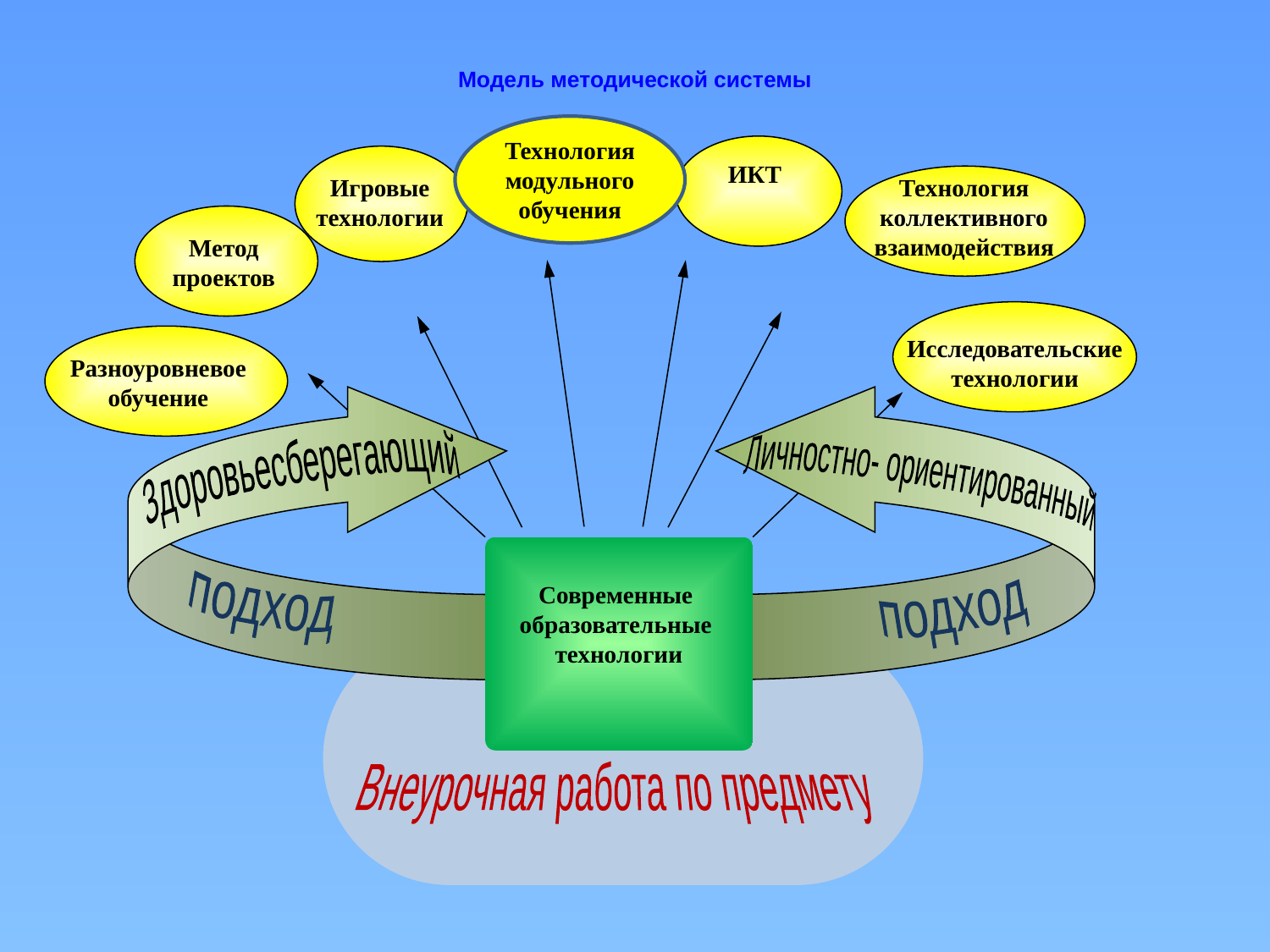

# Модель методической системы
Технология модульного обучения

ИКТ

Игровые технологии

Технология коллективного взаимодействия

Метод
проектов

Исследовательские технологии

Разноуровневое
обучение

Здоровьесберегающий
Личностно- ориентированный

Современные
образовательные
технологии
подход
подход

Внеурочная работа по предмету